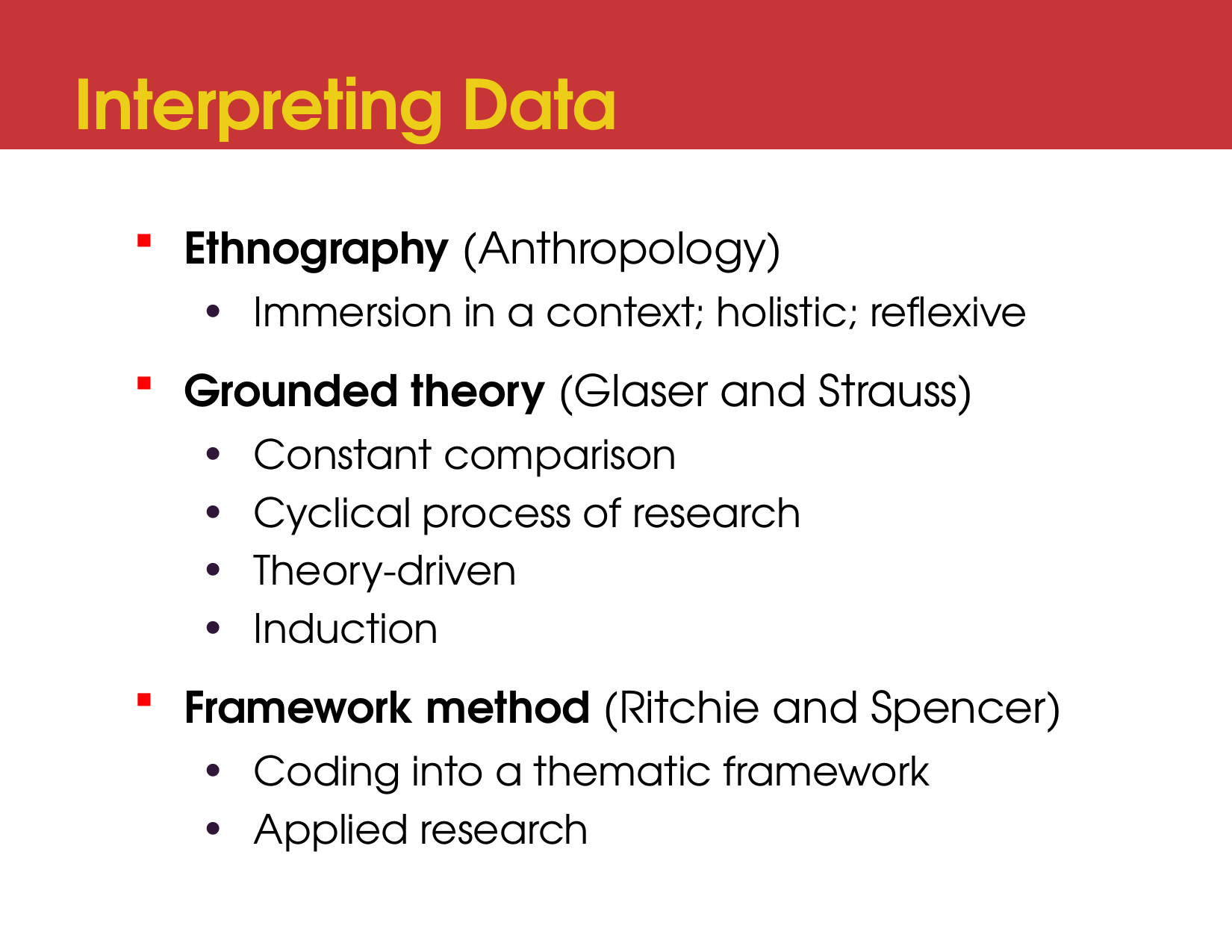

#
Interpreting Data
Ethnography (Anthropology)
Immersion in a context; holistic; reflexive
Grounded theory (Glaser and Strauss)
Constant comparison
Cyclical process of research
Theory-driven
Induction
Framework method (Ritchie and Spencer)
Coding into a thematic framework
Applied research